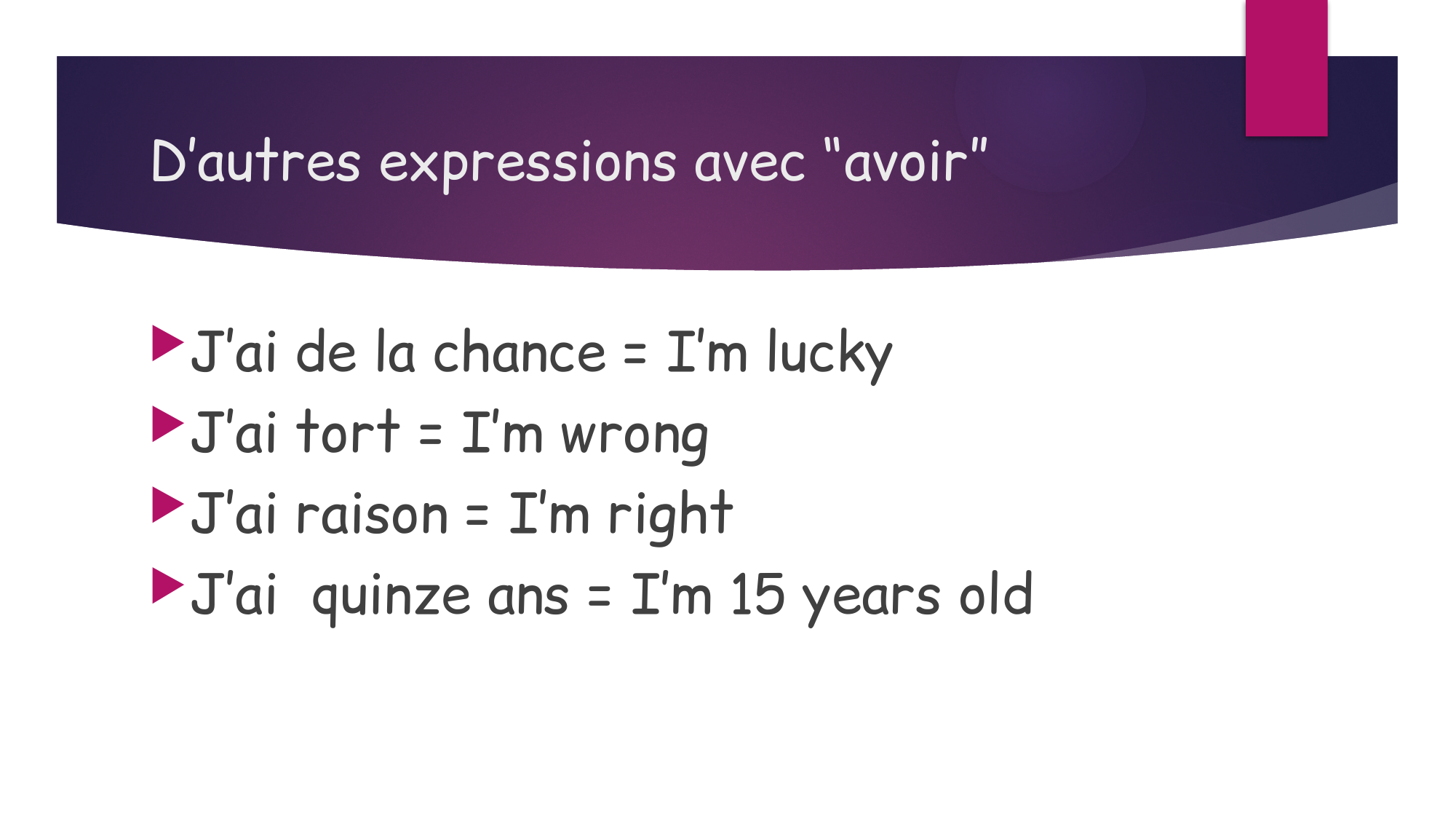

# D’autres expressions avec “avoir”
J’ai de la chance = I’m lucky
J’ai tort = I’m wrong
J’ai raison = I’m right
J’ai  quinze ans = I’m 15 years old